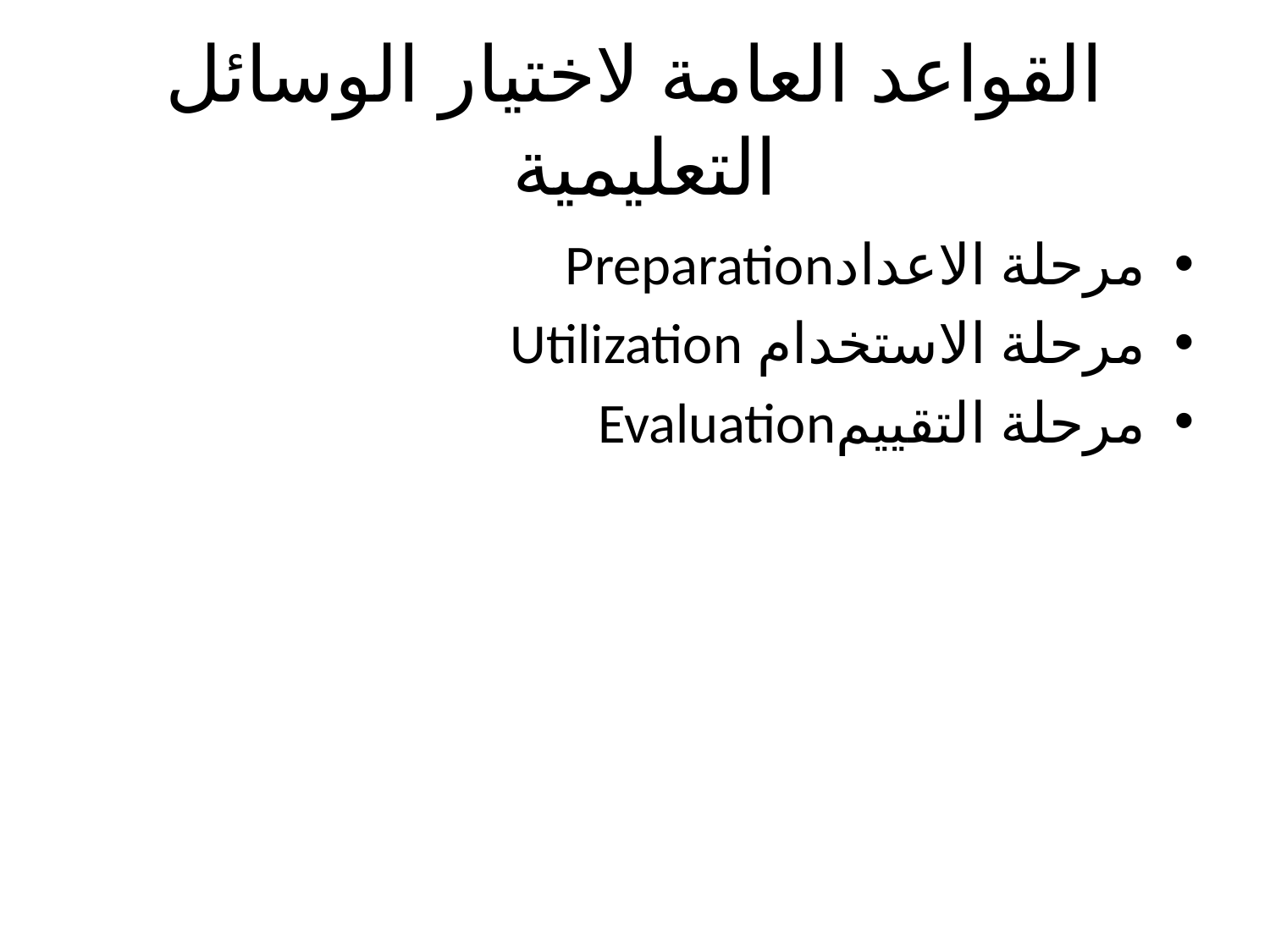

# القواعد العامة لاختيار الوسائل التعليمية
مرحلة الاعدادPreparation
مرحلة الاستخدام Utilization
مرحلة التقييمEvaluation